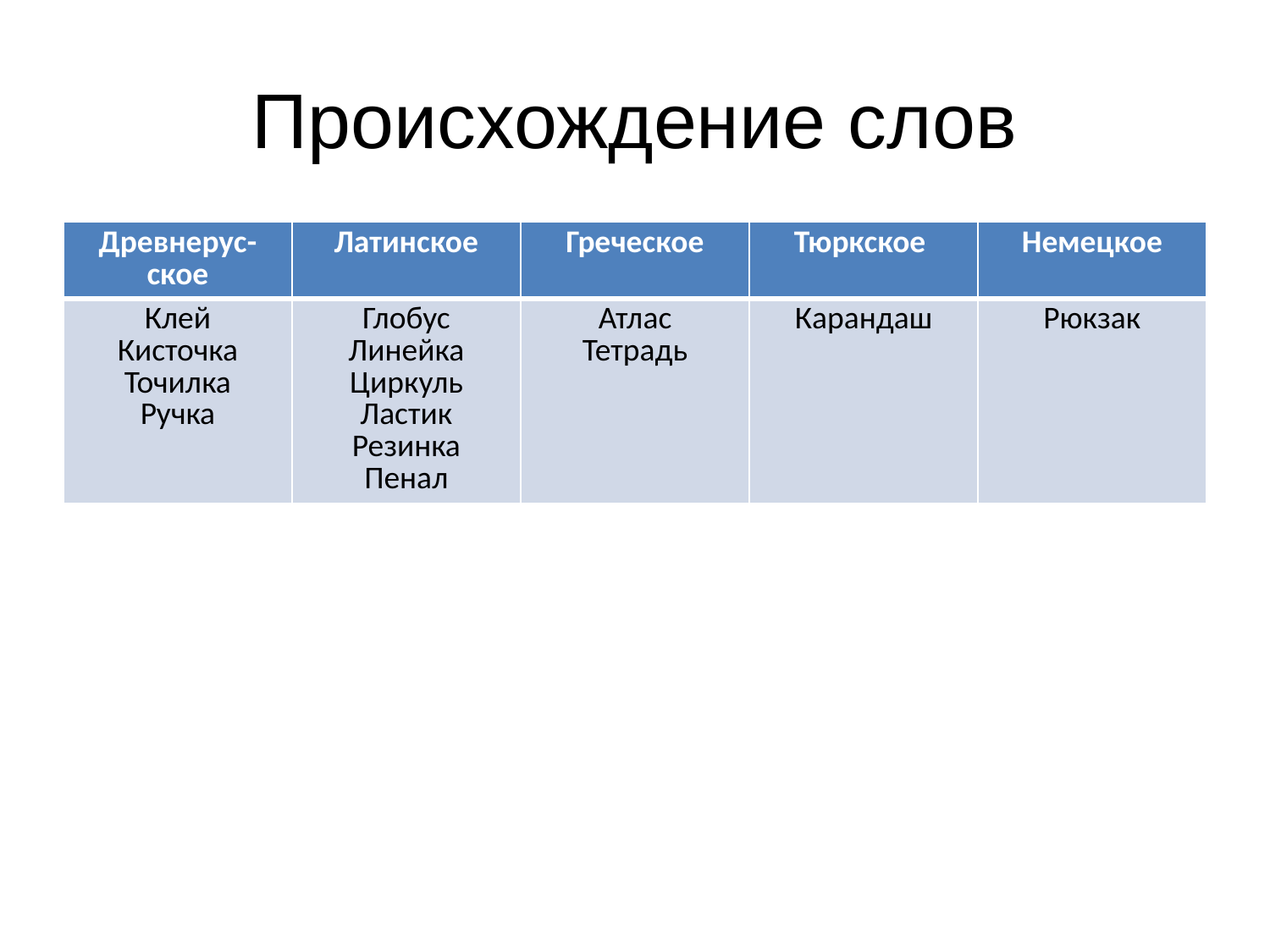

# Происхождение слов
| Древнерус- ское | Латинское | Греческое | Тюркское | Немецкое |
| --- | --- | --- | --- | --- |
| Клей Кисточка Точилка Ручка | Глобус Линейка Циркуль Ластик Резинка Пенал | Атлас Тетрадь | Карандаш | Рюкзак |